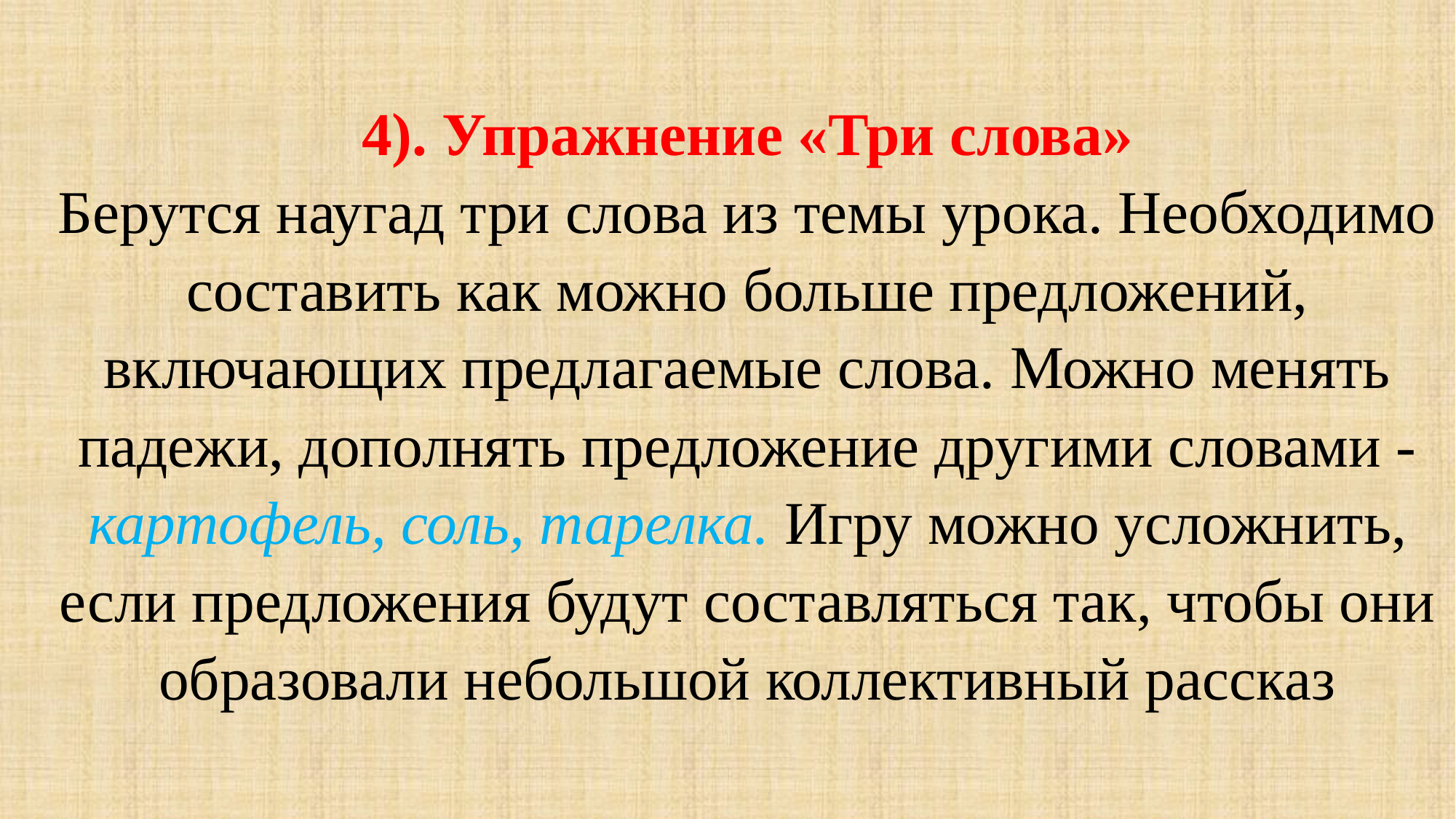

4). Упражнение «Три слова»
Берутся наугад три слова из темы урока. Необходимо составить как можно больше предложений, включающих предлагаемые слова. Можно менять падежи, дополнять предложение другими словами - картофель, соль, тарелка. Игру можно усложнить, если предложения будут составляться так, чтобы они образовали небольшой коллективный рассказ